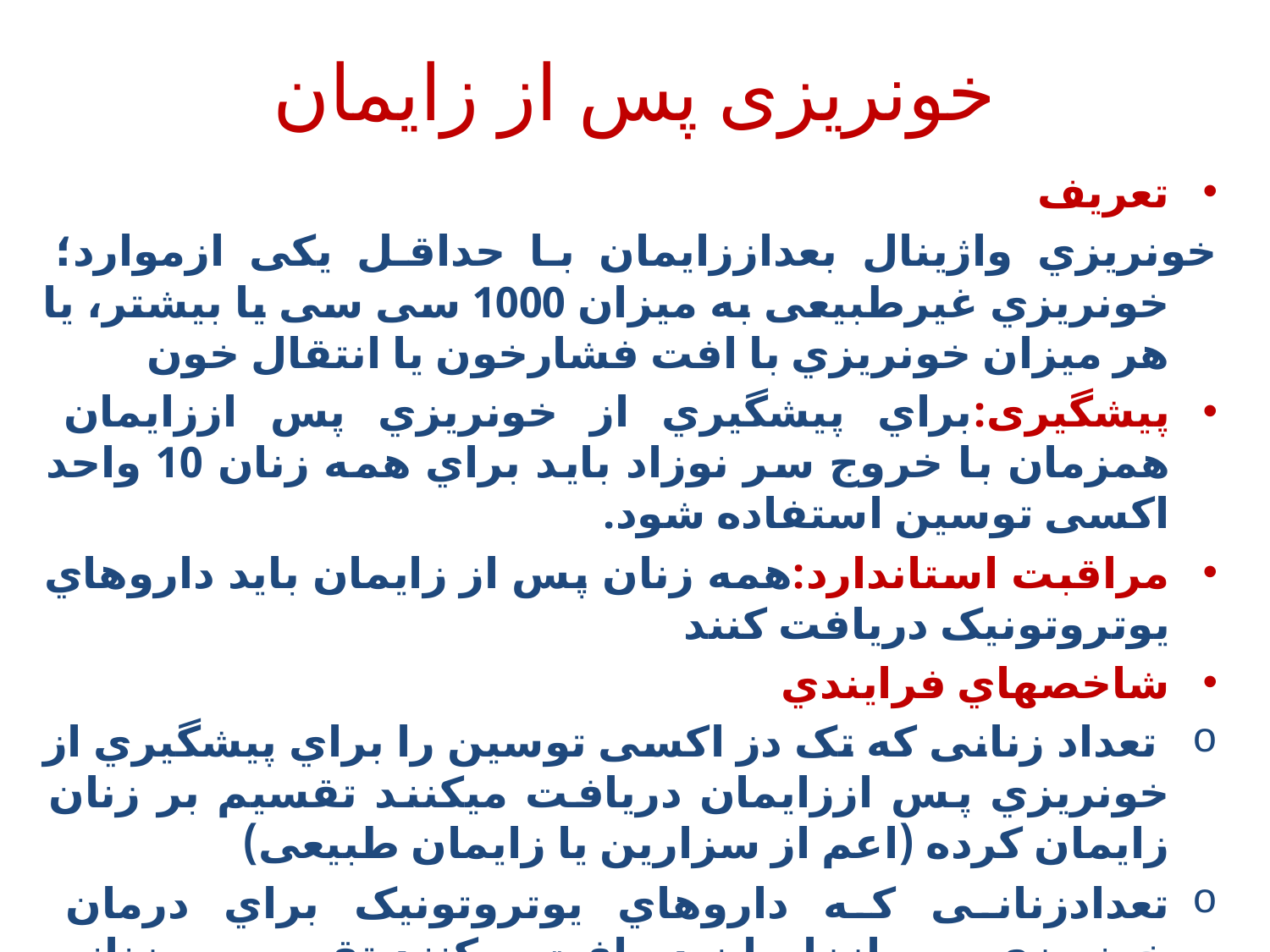

# خونریزی پس از زایمان
تعریف
خونریزي واژینال بعداززایمان با حداقل یکی ازموارد؛ خونریزي غیرطبیعی به میزان 1000 سی سی یا بیشتر، یا هر میزان خونریزي با افت فشارخون یا انتقال خون
پیشگیری:براي پیشگیري از خونریزي پس اززایمان همزمان با خروج سر نوزاد باید براي همه زنان 10 واحد اکسی توسین استفاده شود.
مراقبت استاندارد:همه زنان پس از زایمان باید داروهاي یوتروتونیک دریافت کنند
شاخصهاي فرایندي
 تعداد زنانی که تک دز اکسی توسین را براي پیشگیري از خونریزي پس اززایمان دریافت میکنند تقسیم بر زنان زایمان کرده (اعم از سزارین یا زایمان طبیعی)
تعدادزنانی که داروهاي یوتروتونیک براي درمان خونریزي پس اززایمان دریافت میکنند تقسیم بر زنانی که خونریزي پس اززایمان داشته اند.